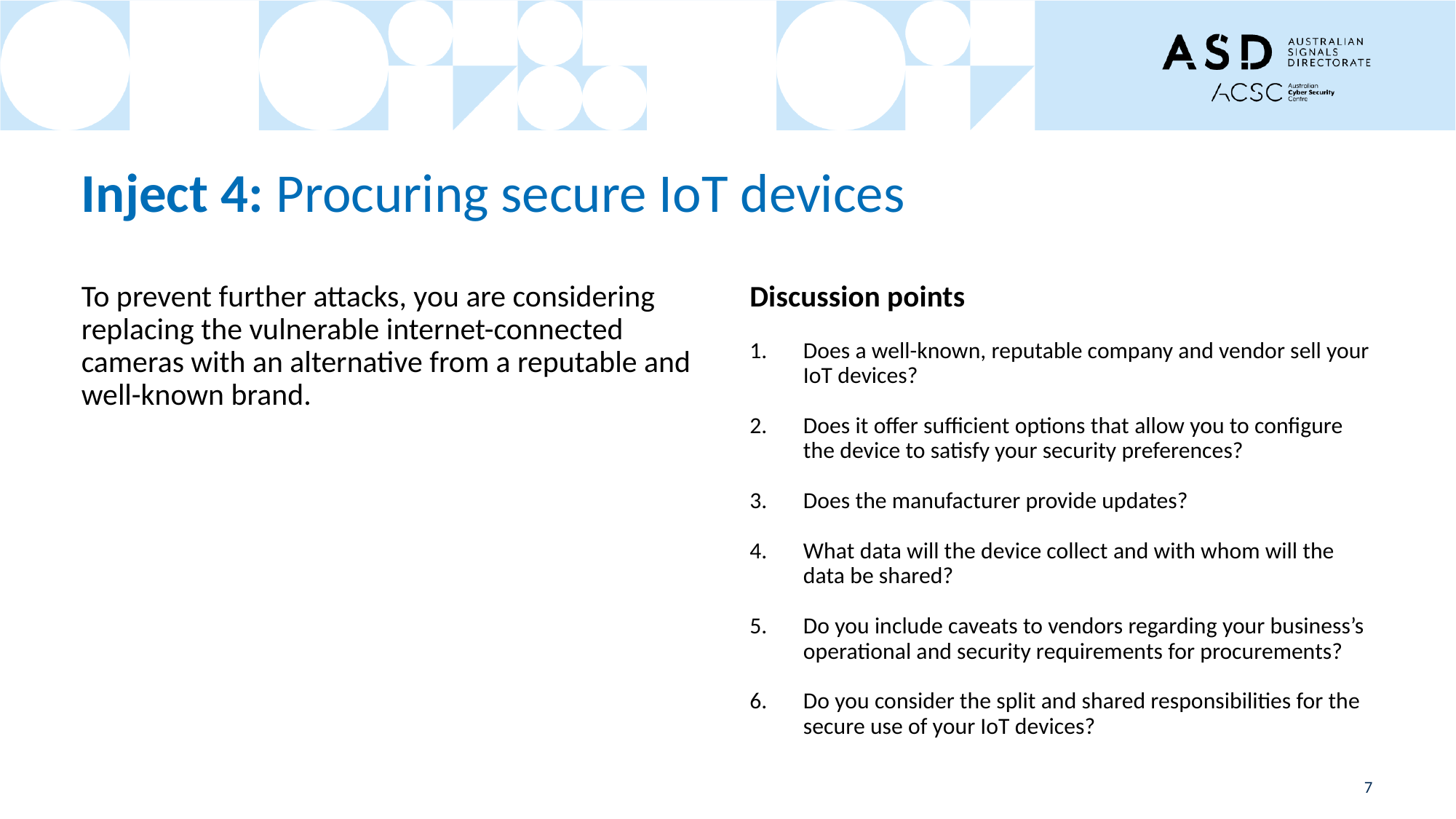

# Inject 4: Procuring secure IoT devices
To prevent further attacks, you are considering replacing the vulnerable internet-connected cameras with an alternative from a reputable and well-known brand.
Discussion points
Does a well-known, reputable company and vendor sell your IoT devices?
Does it offer sufficient options that allow you to configure the device to satisfy your security preferences?
Does the manufacturer provide updates?
What data will the device collect and with whom will the data be shared?
Do you include caveats to vendors regarding your business’s operational and security requirements for procurements?
Do you consider the split and shared responsibilities for the secure use of your IoT devices?
7